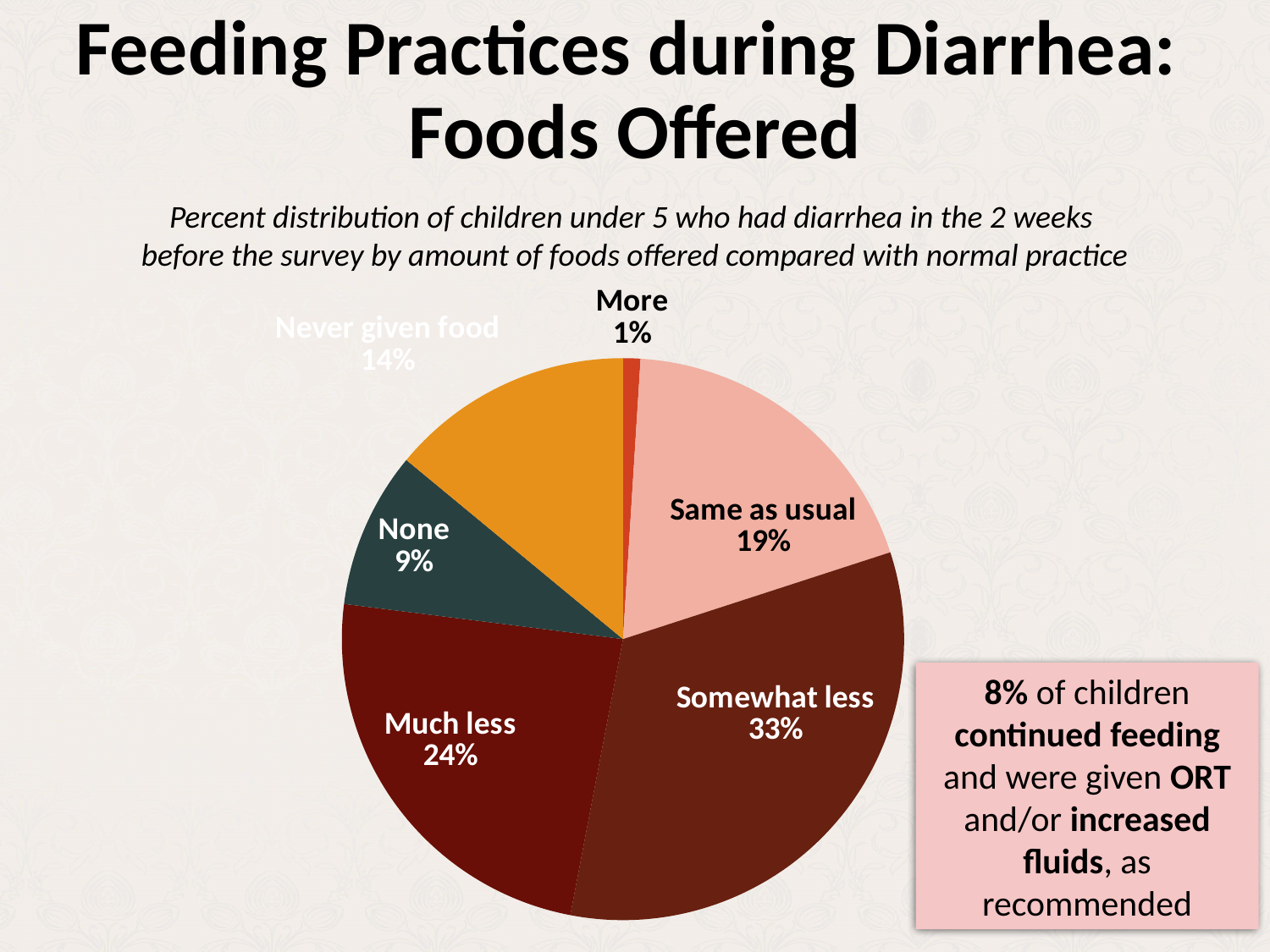

# Feeding Practices during Diarrhea: Foods Offered
Percent distribution of children under 5 who had diarrhea in the 2 weeks
before the survey by amount of foods offered compared with normal practice

### Chart

| Category | Sales |
|---|---|
| More | 1.0 |
| Same as usual | 19.0 |
| Somewhat less | 33.0 |
| Much less | 24.0 |
| None | 9.0 |
| Never given food | 14.0 |
8% of children continued feeding and were given ORT and/or increased fluids, as recommended